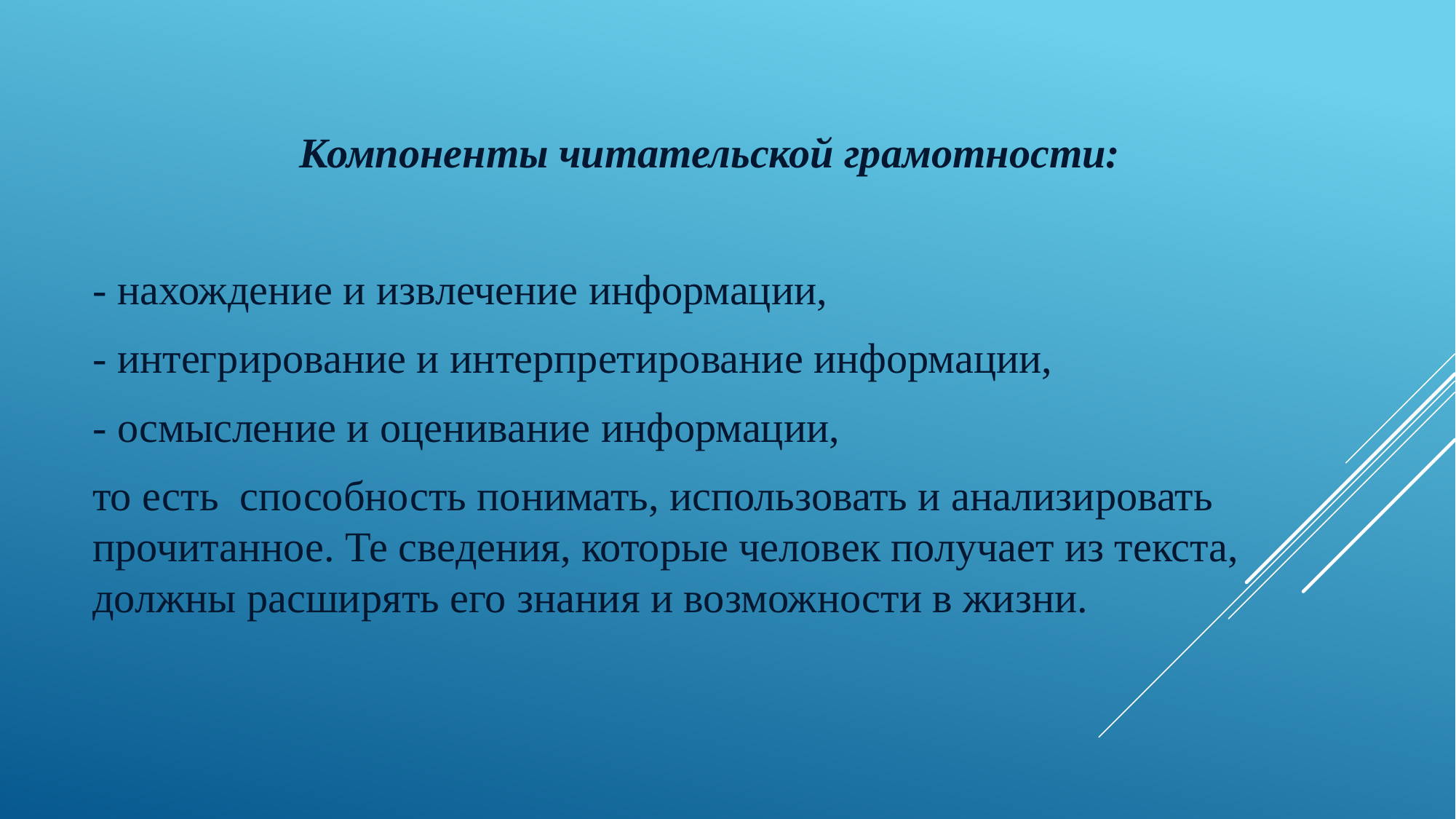

Компоненты читательской грамотности:

- нахождение и извлечение информации,
- интегрирование и интерпретирование информации,
- осмысление и оценивание информации,
то есть  способность понимать, использовать и анализировать прочитанное. Те сведения, которые человек получает из текста, должны расширять его знания и возможности в жизни.